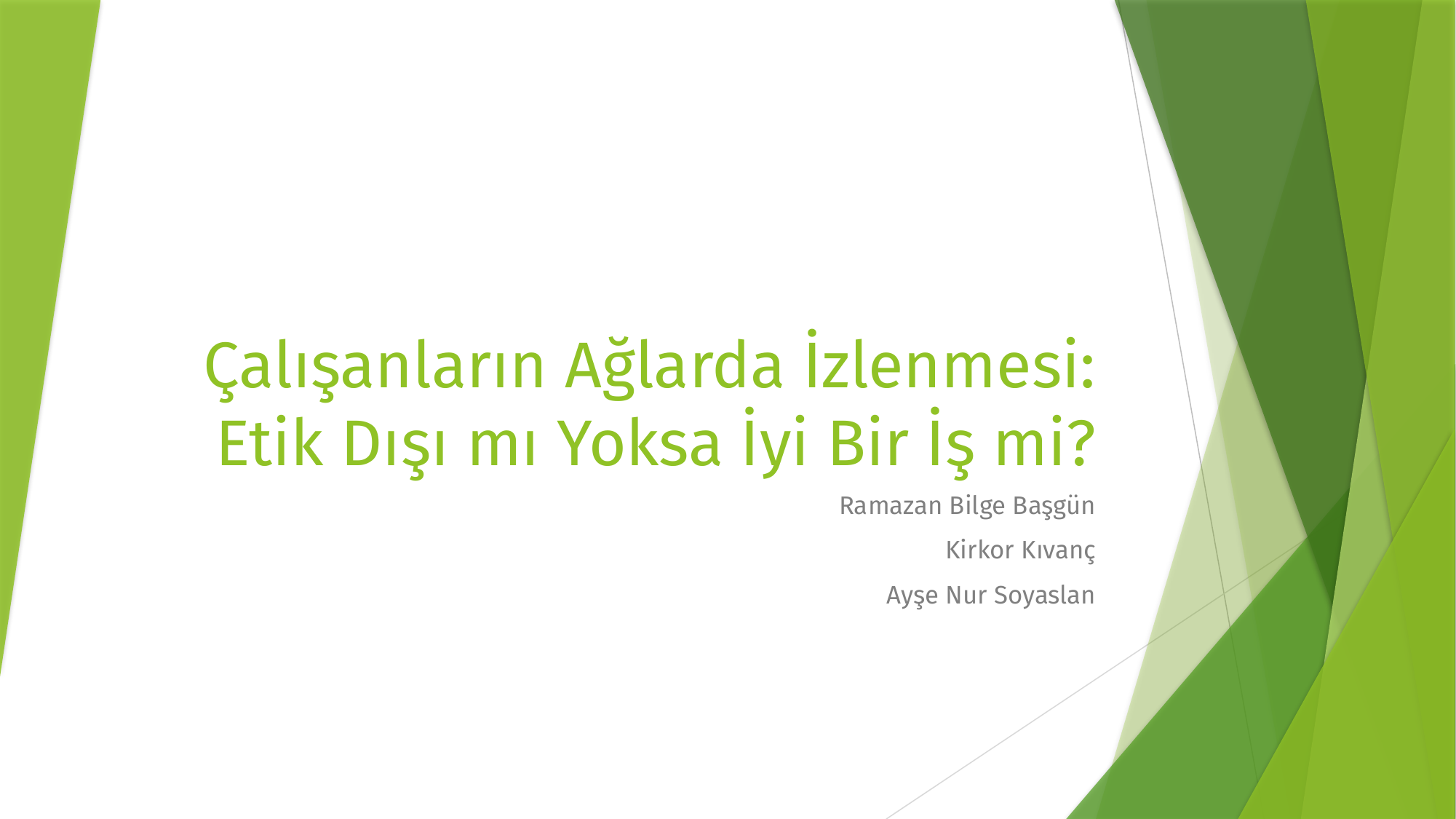

# Çalışanların Ağlarda İzlenmesi: Etik Dışı mı Yoksa İyi Bir İş mi?
Ramazan Bilge Başgün
Kirkor Kıvanç
Ayşe Nur Soyaslan